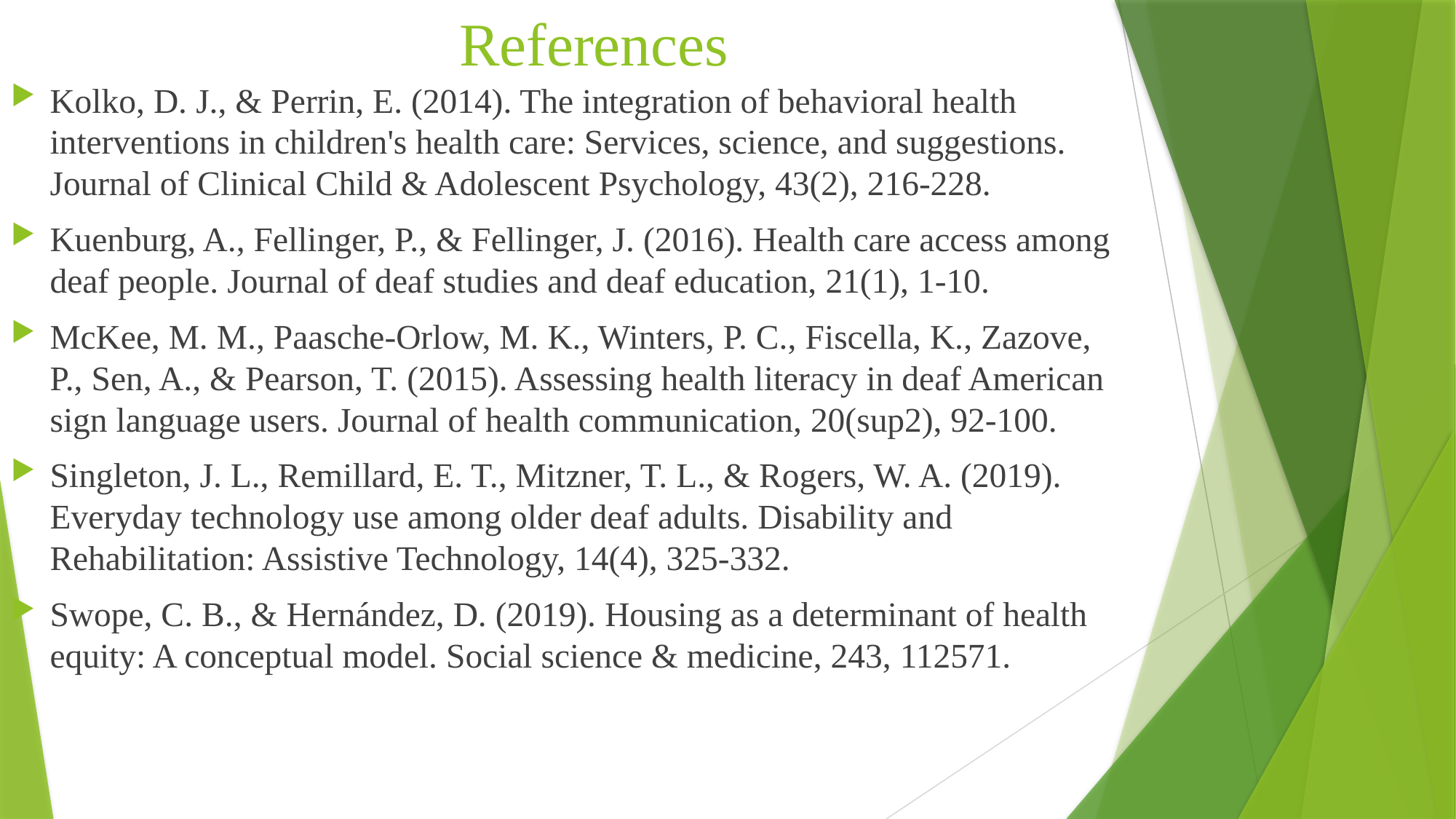

# References
Kolko, D. J., & Perrin, E. (2014). The integration of behavioral health interventions in children's health care: Services, science, and suggestions. Journal of Clinical Child & Adolescent Psychology, 43(2), 216-228.
Kuenburg, A., Fellinger, P., & Fellinger, J. (2016). Health care access among deaf people. Journal of deaf studies and deaf education, 21(1), 1-10.
McKee, M. M., Paasche-Orlow, M. K., Winters, P. C., Fiscella, K., Zazove, P., Sen, A., & Pearson, T. (2015). Assessing health literacy in deaf American sign language users. Journal of health communication, 20(sup2), 92-100.
Singleton, J. L., Remillard, E. T., Mitzner, T. L., & Rogers, W. A. (2019). Everyday technology use among older deaf adults. Disability and Rehabilitation: Assistive Technology, 14(4), 325-332.
Swope, C. B., & Hernández, D. (2019). Housing as a determinant of health equity: A conceptual model. Social science & medicine, 243, 112571.